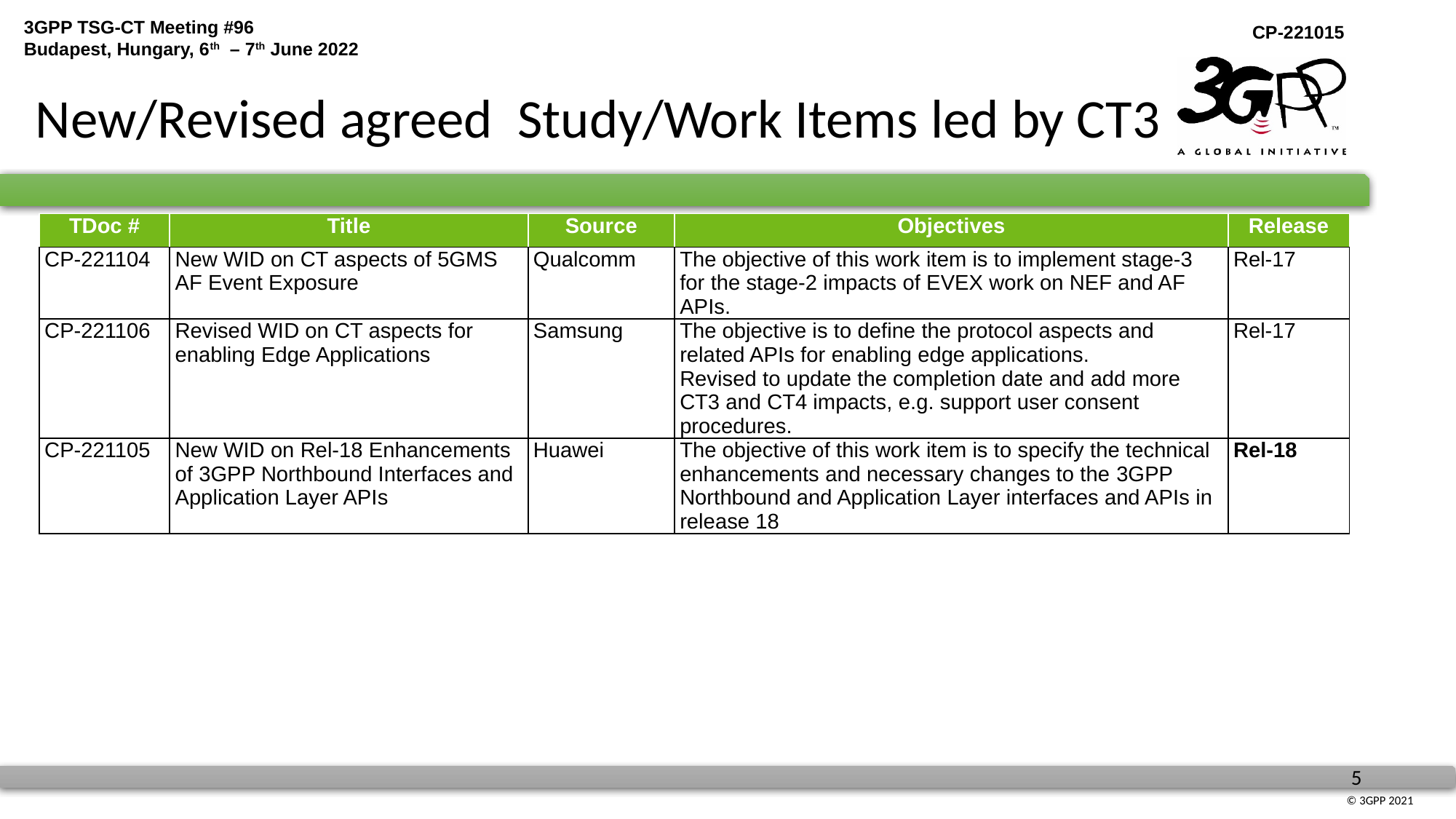

# New/Revised agreed  Study/Work Items led by CT3
| TDoc # | Title | Source | Objectives | Release |
| --- | --- | --- | --- | --- |
| CP-221104 | New WID on CT aspects of 5GMS AF Event Exposure | Qualcomm | The objective of this work item is to implement stage-3 for the stage-2 impacts of EVEX work on NEF and AF APIs. | Rel-17 |
| CP-221106 | Revised WID on CT aspects for enabling Edge Applications | Samsung | The objective is to define the protocol aspects and related APIs for enabling edge applications. Revised to update the completion date and add more CT3 and CT4 impacts, e.g. support user consent procedures. | Rel-17 |
| CP-221105 | New WID on Rel-18 Enhancements of 3GPP Northbound Interfaces and Application Layer APIs | Huawei | The objective of this work item is to specify the technical enhancements and necessary changes to the 3GPP Northbound and Application Layer interfaces and APIs in release 18 | Rel-18 |